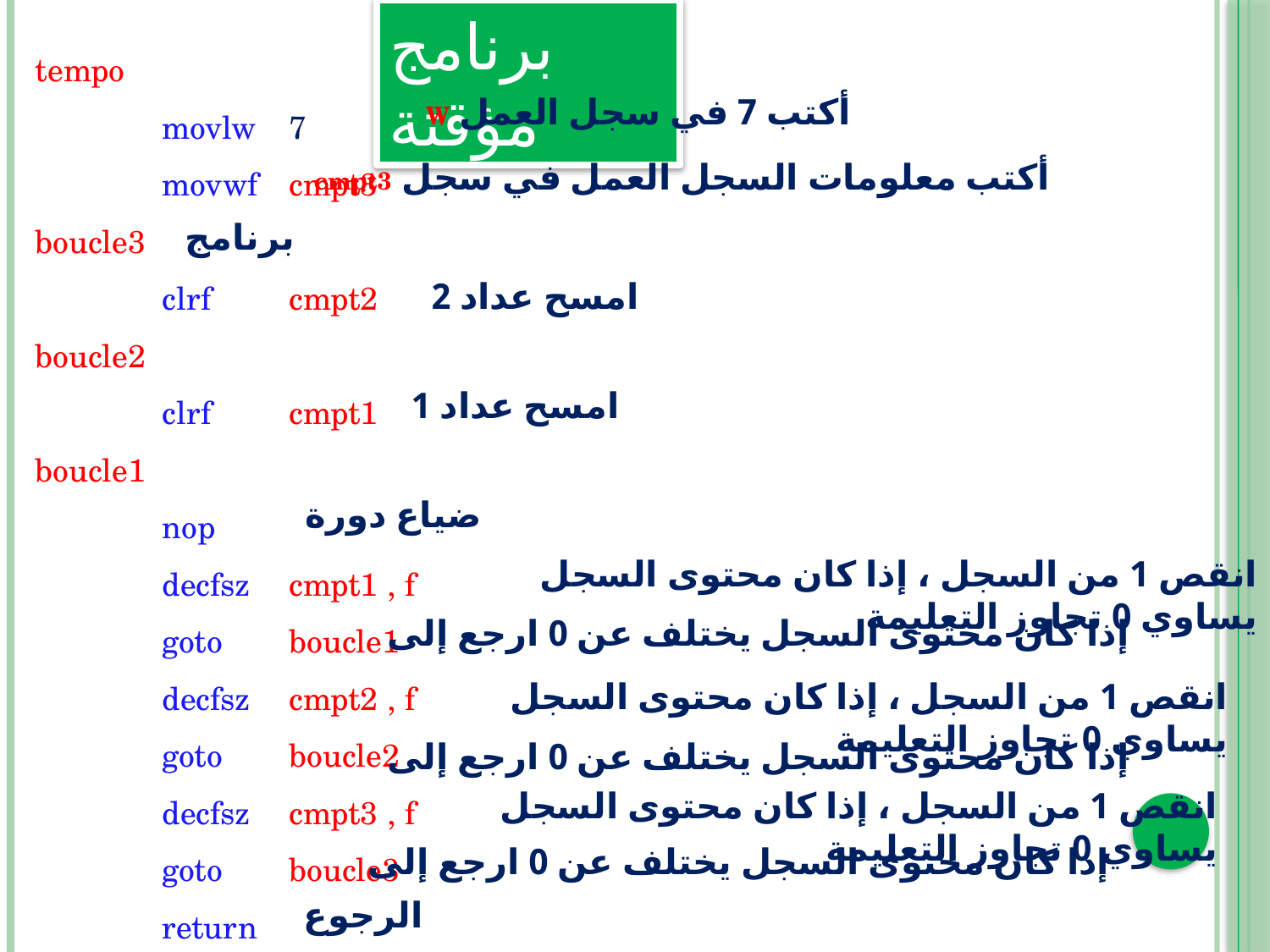

برنامج مؤقتة
tempo
	movlw	7
	movwf	cmpt3
boucle3
	clrf	cmpt2
boucle2
	clrf	cmpt1
boucle1
	nop
	decfsz	cmpt1 , f
	goto	boucle1
	decfsz	cmpt2 , f
	goto	boucle2
	decfsz	cmpt3 , f
	goto	boucle3
	return
أكتب 7 في سجل العمل W
cmpt3 أكتب معلومات السجل العمل في سجل
برنامج
 امسح عداد 2
 امسح عداد 1
 ضياع دورة
انقص 1 من السجل ، إذا كان محتوى السجل يساوي 0 تجاوز التعليمة
إذا كان محتوى السجل يختلف عن 0 ارجع إلى
انقص 1 من السجل ، إذا كان محتوى السجل يساوي 0 تجاوز التعليمة
إذا كان محتوى السجل يختلف عن 0 ارجع إلى
انقص 1 من السجل ، إذا كان محتوى السجل يساوي 0 تجاوز التعليمة
إذا كان محتوى السجل يختلف عن 0 ارجع إلى
الرجوع